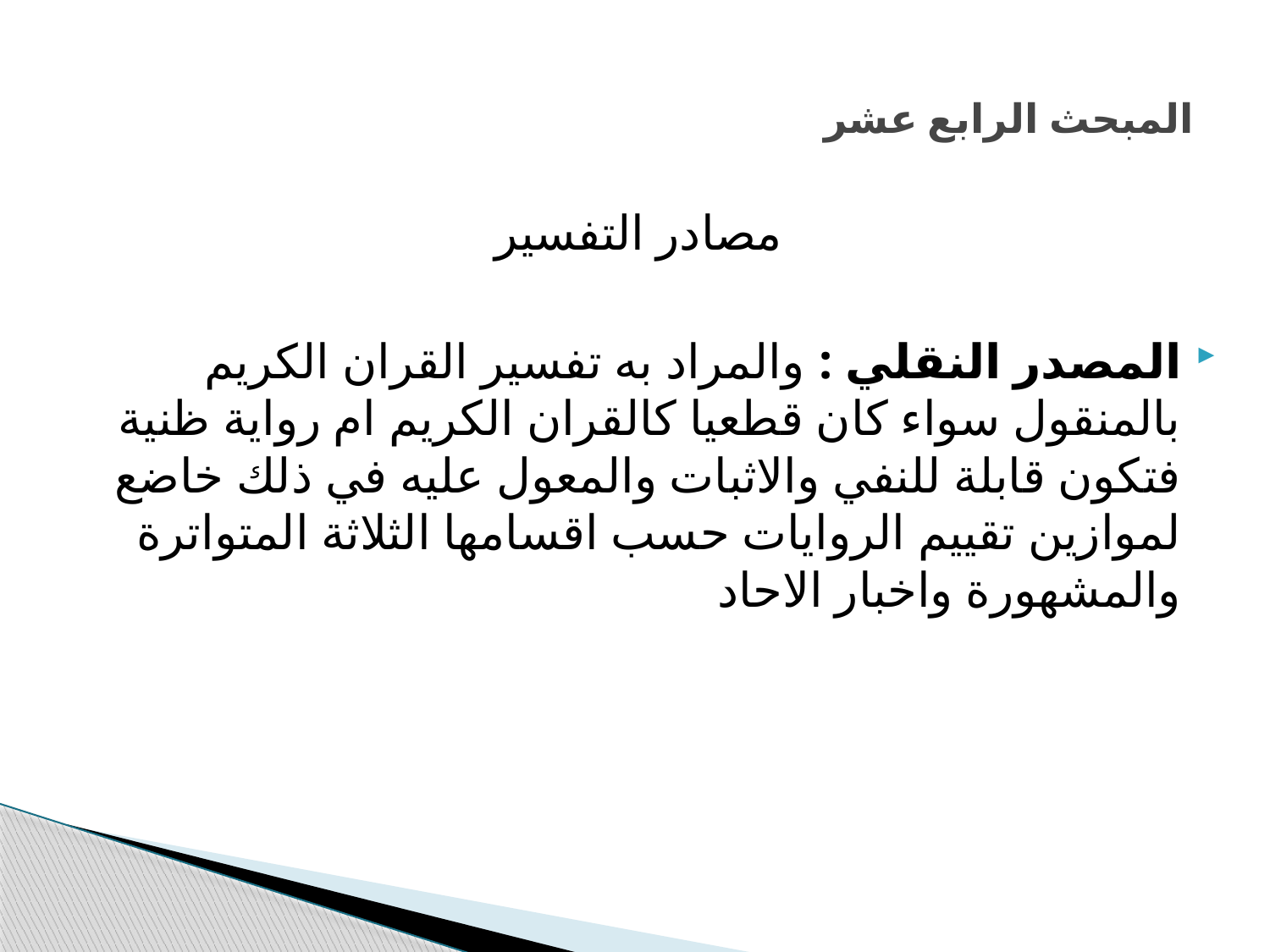

# المبحث الرابع عشر
مصادر التفسير

المصدر النقلي : والمراد به تفسير القران الكريم بالمنقول سواء كان قطعيا كالقران الكريم ام رواية ظنية فتكون قابلة للنفي والاثبات والمعول عليه في ذلك خاضع لموازين تقييم الروايات حسب اقسامها الثلاثة المتواترة والمشهورة واخبار الاحاد